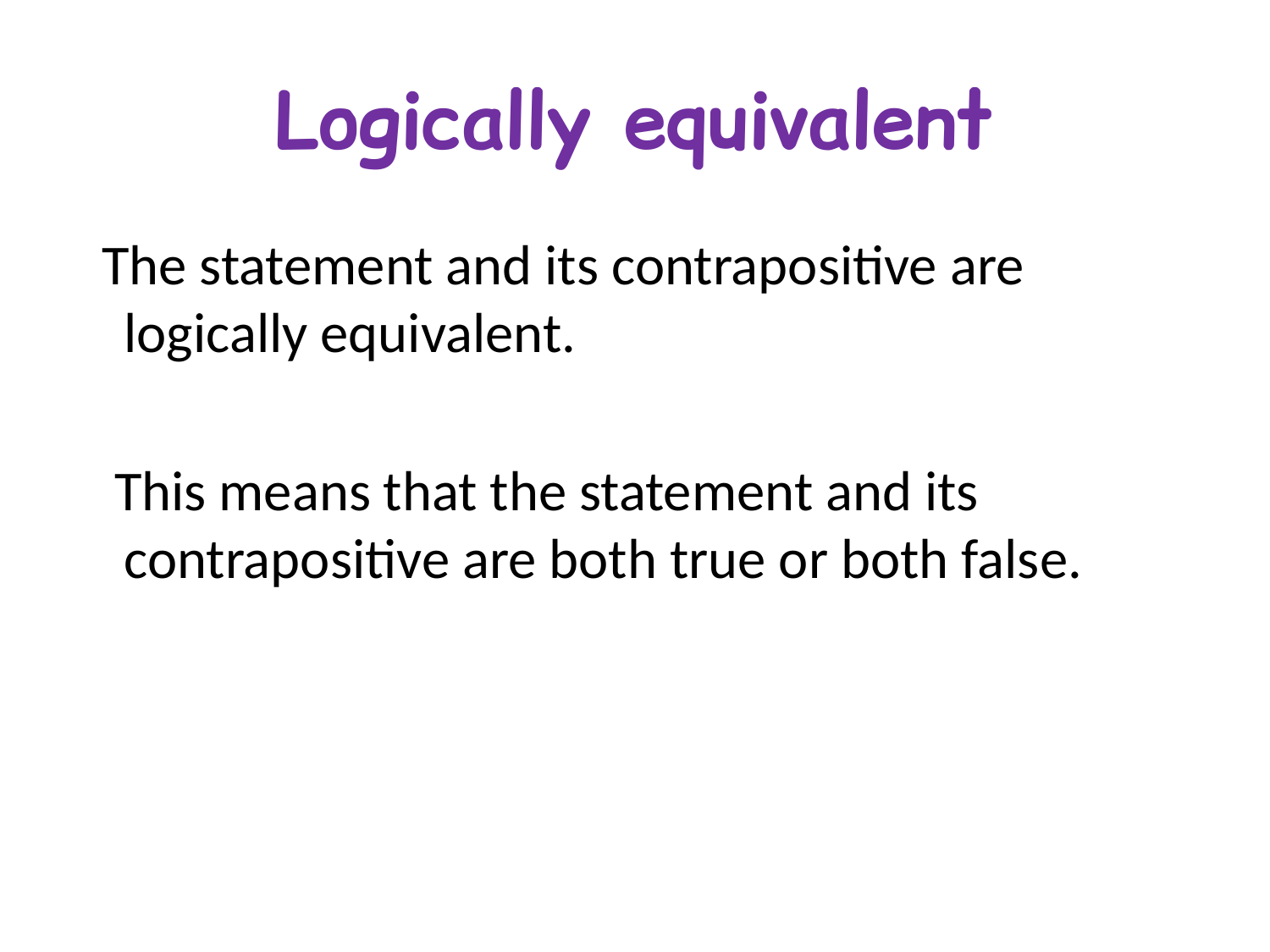

# Logically equivalent
  The statement and its contrapositive are logically equivalent.

   This means that the statement and its contrapositive are both true or both false.